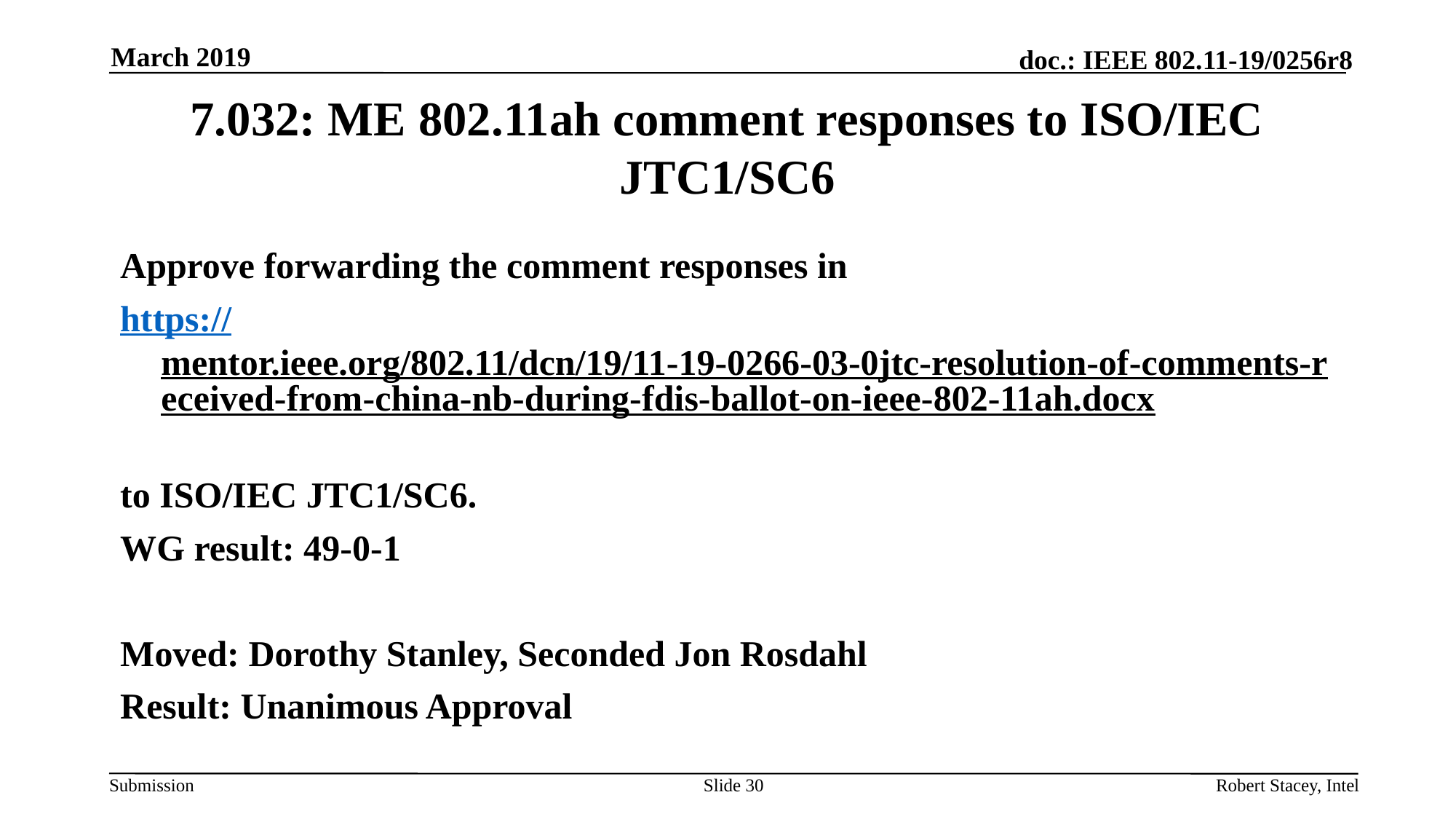

March 2019
# 7.032: ME 802.11ah comment responses to ISO/IEC JTC1/SC6
Approve forwarding the comment responses in
https://mentor.ieee.org/802.11/dcn/19/11-19-0266-03-0jtc-resolution-of-comments-received-from-china-nb-during-fdis-ballot-on-ieee-802-11ah.docx
to ISO/IEC JTC1/SC6.
WG result: 49-0-1

Moved: Dorothy Stanley, Seconded Jon Rosdahl
Result: Unanimous Approval

Slide 30
Robert Stacey, Intel